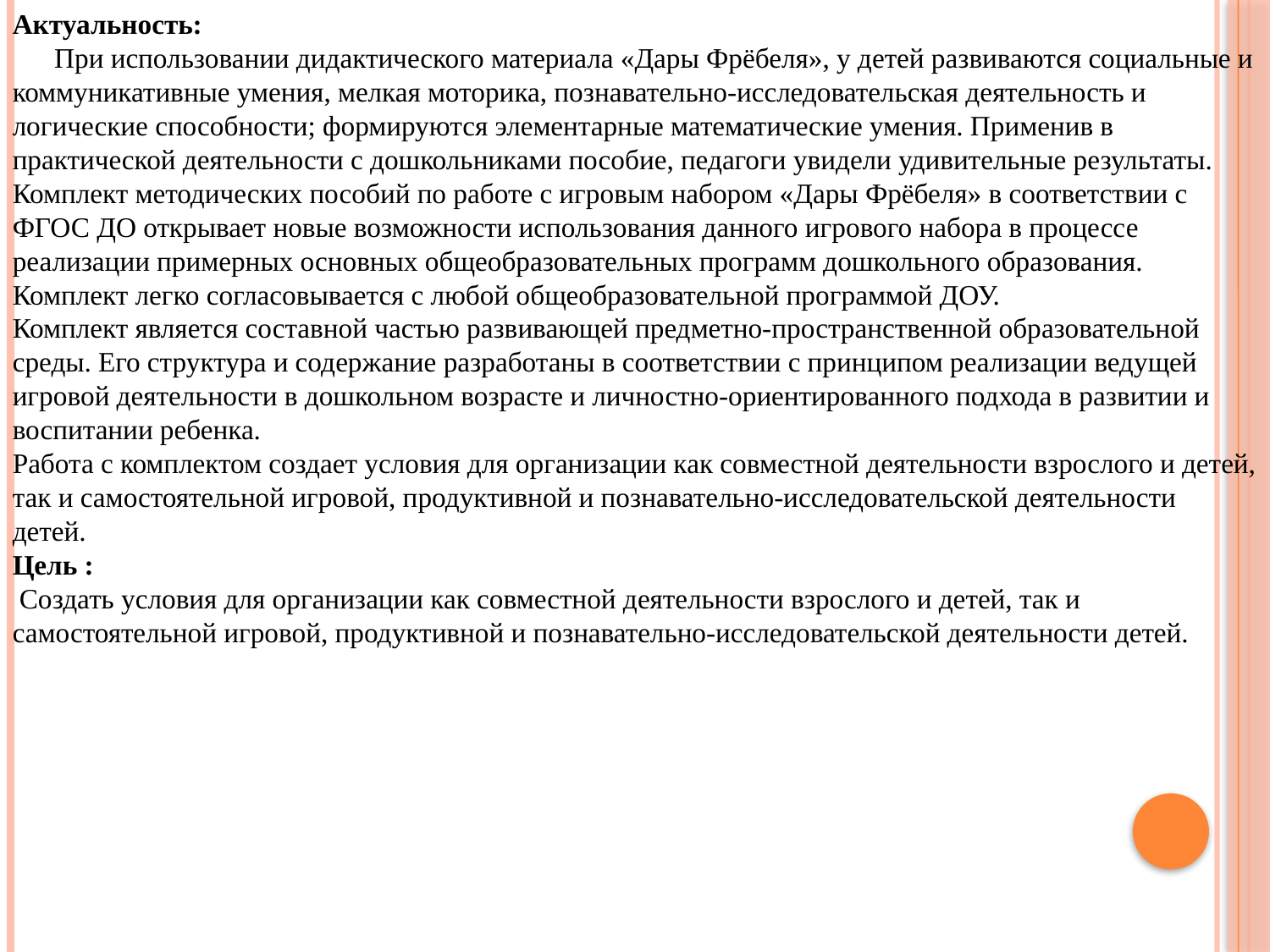

Актуальность:
      При использовании дидактического материала «Дары Фрёбеля», у детей развиваются социальные и коммуникативные умения, мелкая моторика, познавательно-исследовательская деятельность и логические способности; формируются элементарные математические умения. Применив в практической деятельности с дошкольниками пособие, педагоги увидели удивительные результаты.
Комплект методических пособий по работе с игровым набором «Дары Фрёбеля» в соответствии с ФГОС ДО открывает новые возможности использования данного игрового набора в процессе реализации примерных основных общеобразовательных программ дошкольного образования.
Комплект легко согласовывается с любой общеобразовательной программой ДОУ.
Комплект является составной частью развивающей предметно-пространственной образовательной среды. Его структура и содержание разработаны в соответствии с принципом реализации ведущей игровой деятельности в дошкольном возрасте и личностно-ориентированного подхода в развитии и воспитании ребенка.
Работа с комплектом создает условия для организации как совместной деятельности взрослого и детей, так и самостоятельной игровой, продуктивной и познавательно-исследовательской деятельности детей.
Цель :
 Создать условия для организации как совместной деятельности взрослого и детей, так и самостоятельной игровой, продуктивной и познавательно-исследовательской деятельности детей.